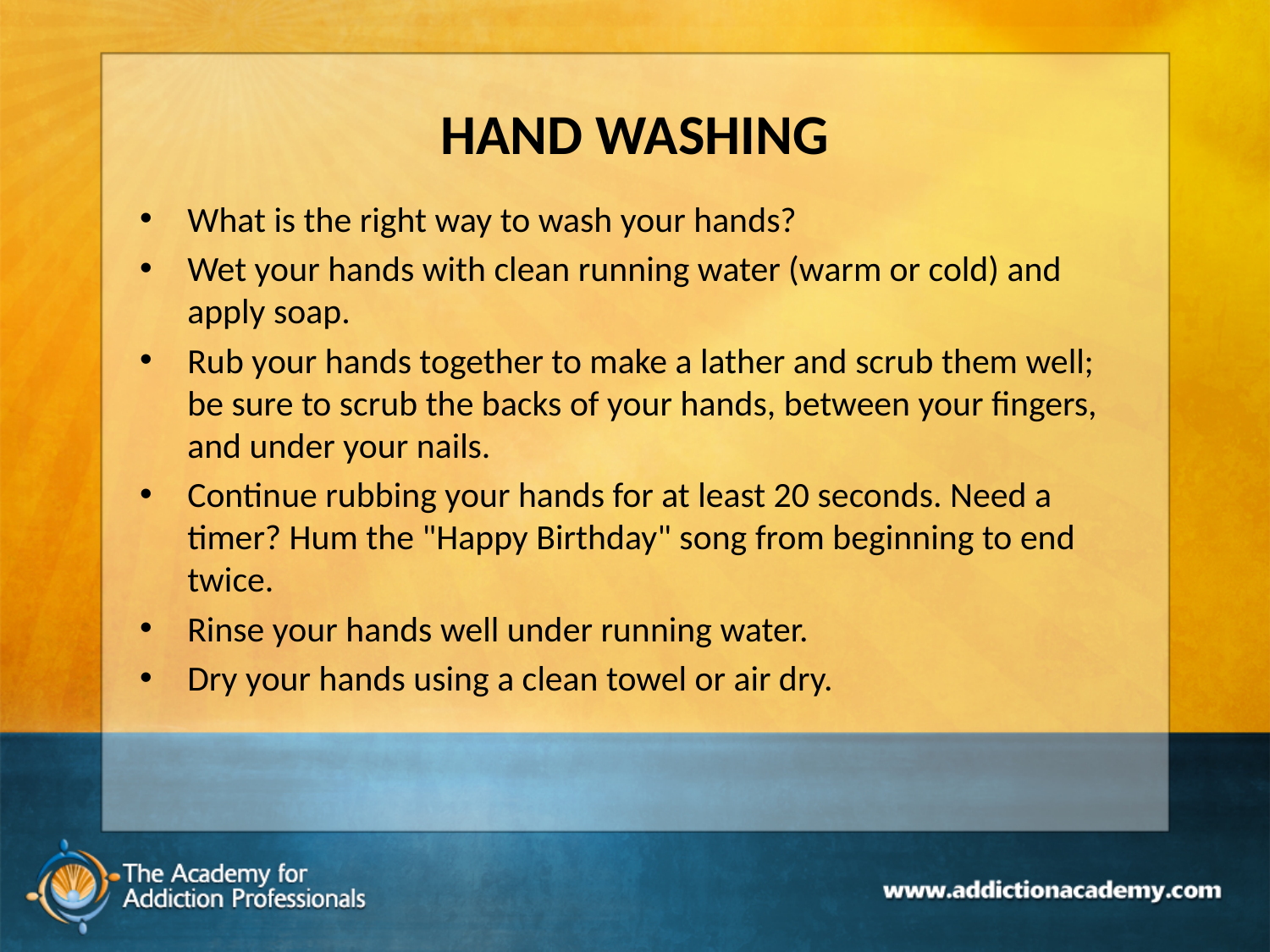

# HAND WASHING
What is the right way to wash your hands?
Wet your hands with clean running water (warm or cold) and apply soap.
Rub your hands together to make a lather and scrub them well; be sure to scrub the backs of your hands, between your fingers, and under your nails.
Continue rubbing your hands for at least 20 seconds. Need a timer? Hum the "Happy Birthday" song from beginning to end twice.
Rinse your hands well under running water.
Dry your hands using a clean towel or air dry.